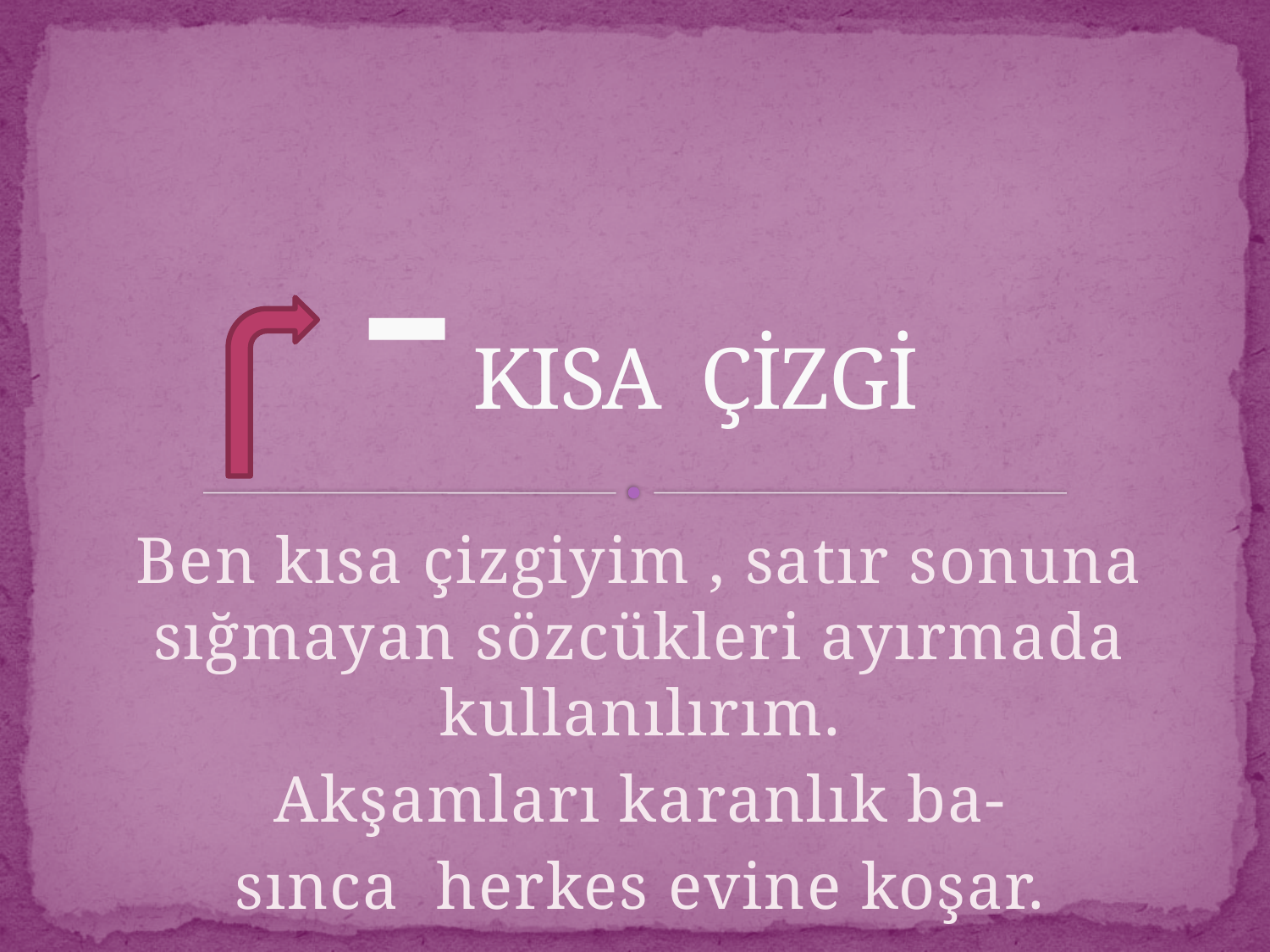

# - KISA  ÇİZGİ

Ben kısa çizgiyim , satır sonuna sığmayan sözcükleri ayırmada kullanılırım.
Akşamları karanlık ba-
sınca  herkes evine koşar.